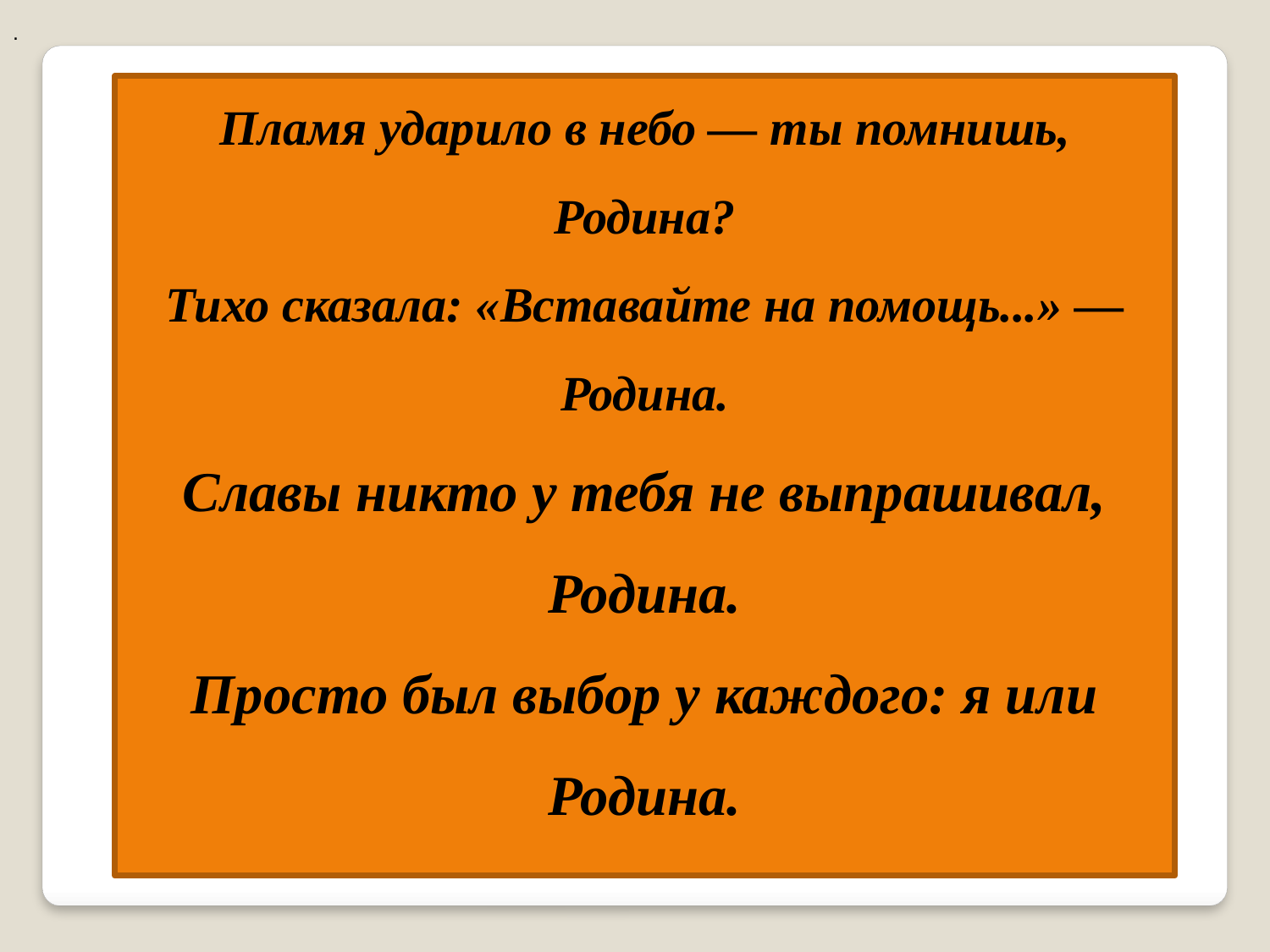

.
Пламя ударило в небо — ты помнишь,
Родина?
Тихо сказала: «Вставайте на помощь...» —
Родина.
Славы никто у тебя не выпрашивал,
Родина.
Просто был выбор у каждого: я или
Родина.